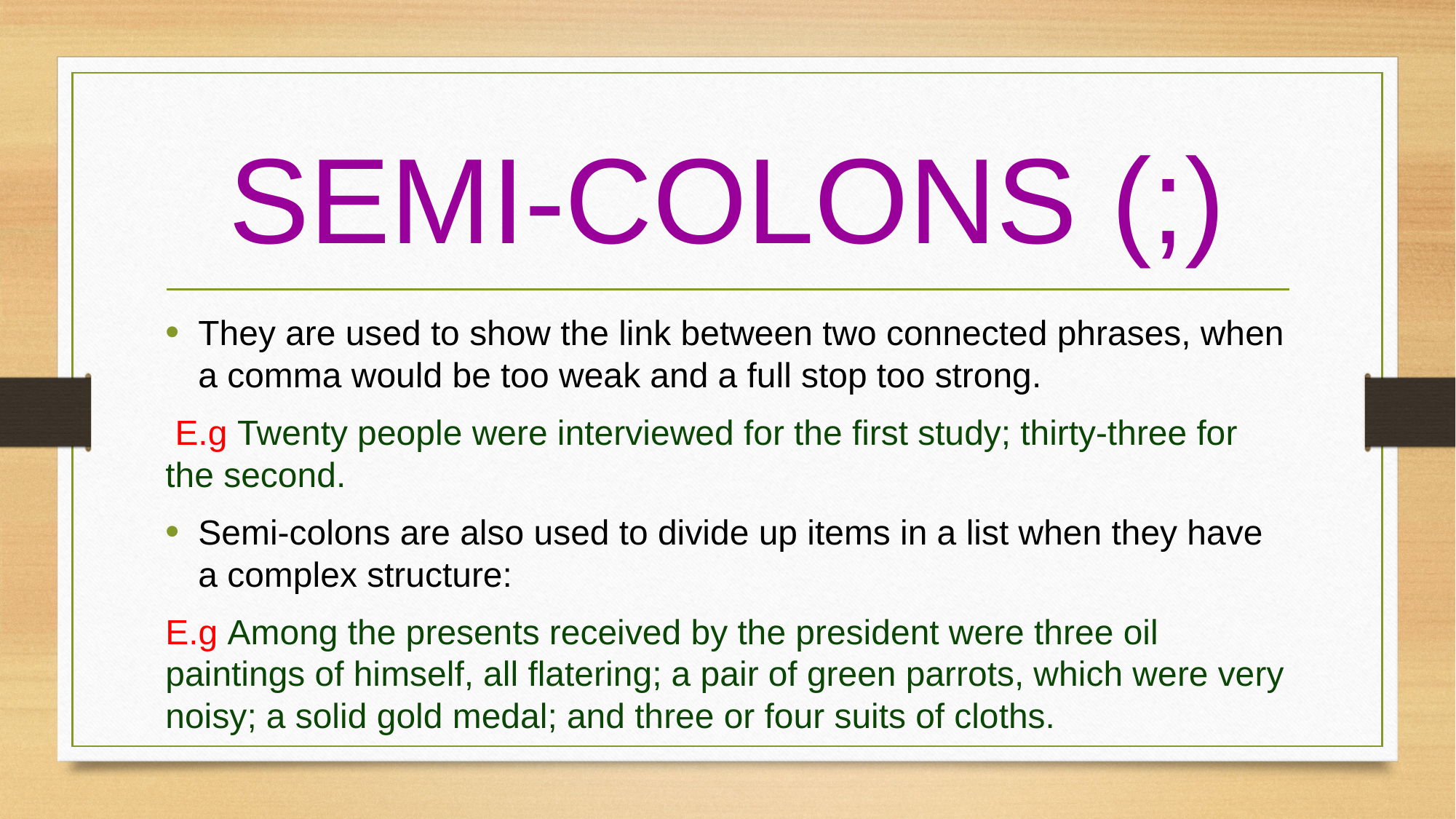

# SEMI-COLONS (;)
They are used to show the link between two connected phrases, when a comma would be too weak and a full stop too strong.
 E.g Twenty people were interviewed for the first study; thirty-three for the second.
Semi-colons are also used to divide up items in a list when they have a complex structure:
E.g Among the presents received by the president were three oil paintings of himself, all flatering; a pair of green parrots, which were very noisy; a solid gold medal; and three or four suits of cloths.